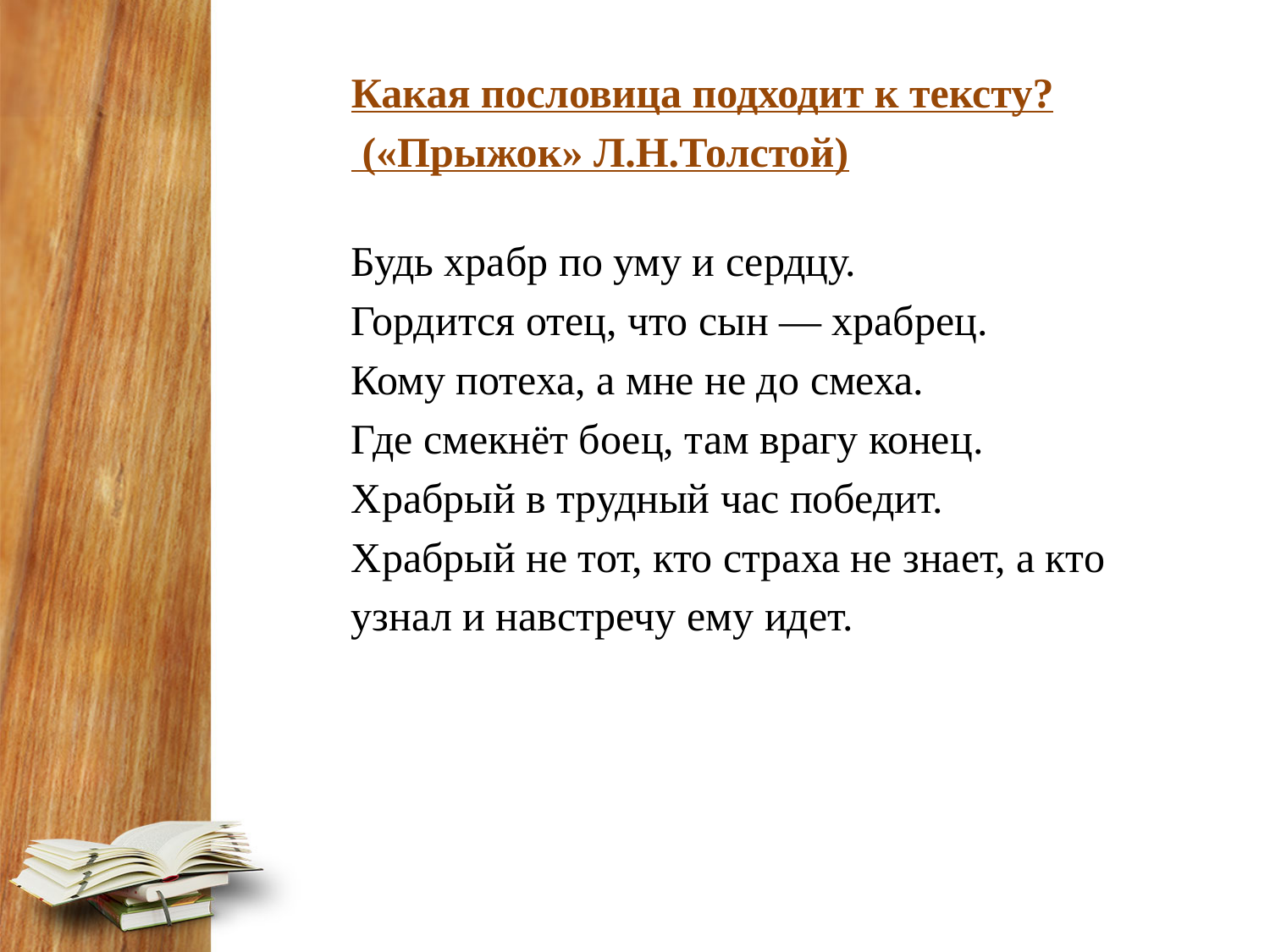

Какая пословица подходит к тексту?
 («Прыжок» Л.Н.Толстой)

Будь храбр по уму и сердцу.
Гордится отец, что сын — храбрец.
Кому потеха, а мне не до смеха.
Где смекнёт боец, там врагу конец.
Храбрый в трудный час победит.
Храбрый не тот, кто страха не знает, а кто
узнал и навстречу ему идет.